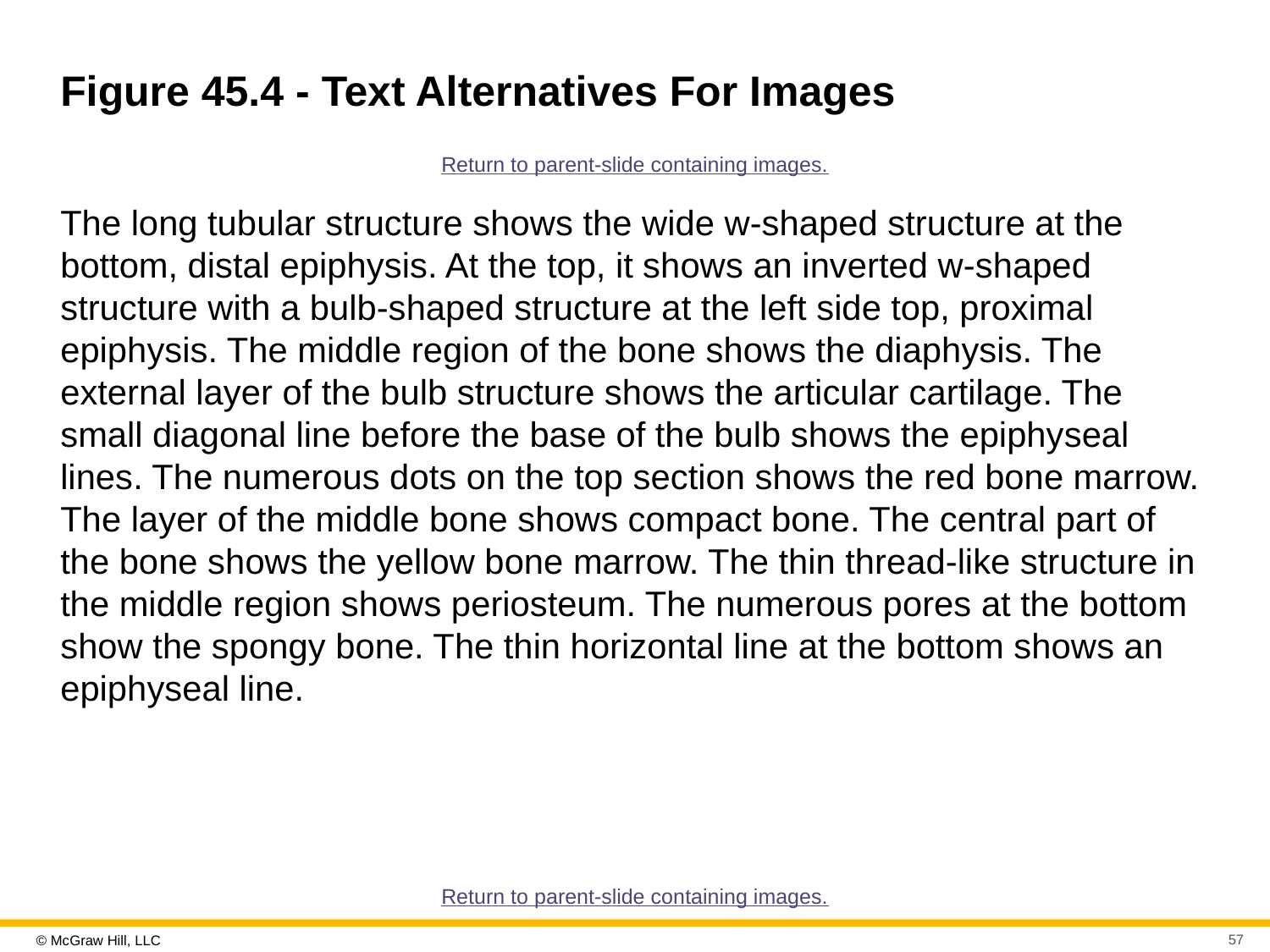

# Figure 45.4 - Text Alternatives For Images
Return to parent-slide containing images.
The long tubular structure shows the wide w-shaped structure at the bottom, distal epiphysis. At the top, it shows an inverted w-shaped structure with a bulb-shaped structure at the left side top, proximal epiphysis. The middle region of the bone shows the diaphysis. The external layer of the bulb structure shows the articular cartilage. The small diagonal line before the base of the bulb shows the epiphyseal lines. The numerous dots on the top section shows the red bone marrow. The layer of the middle bone shows compact bone. The central part of the bone shows the yellow bone marrow. The thin thread-like structure in the middle region shows periosteum. The numerous pores at the bottom show the spongy bone. The thin horizontal line at the bottom shows an epiphyseal line.
Return to parent-slide containing images.
57